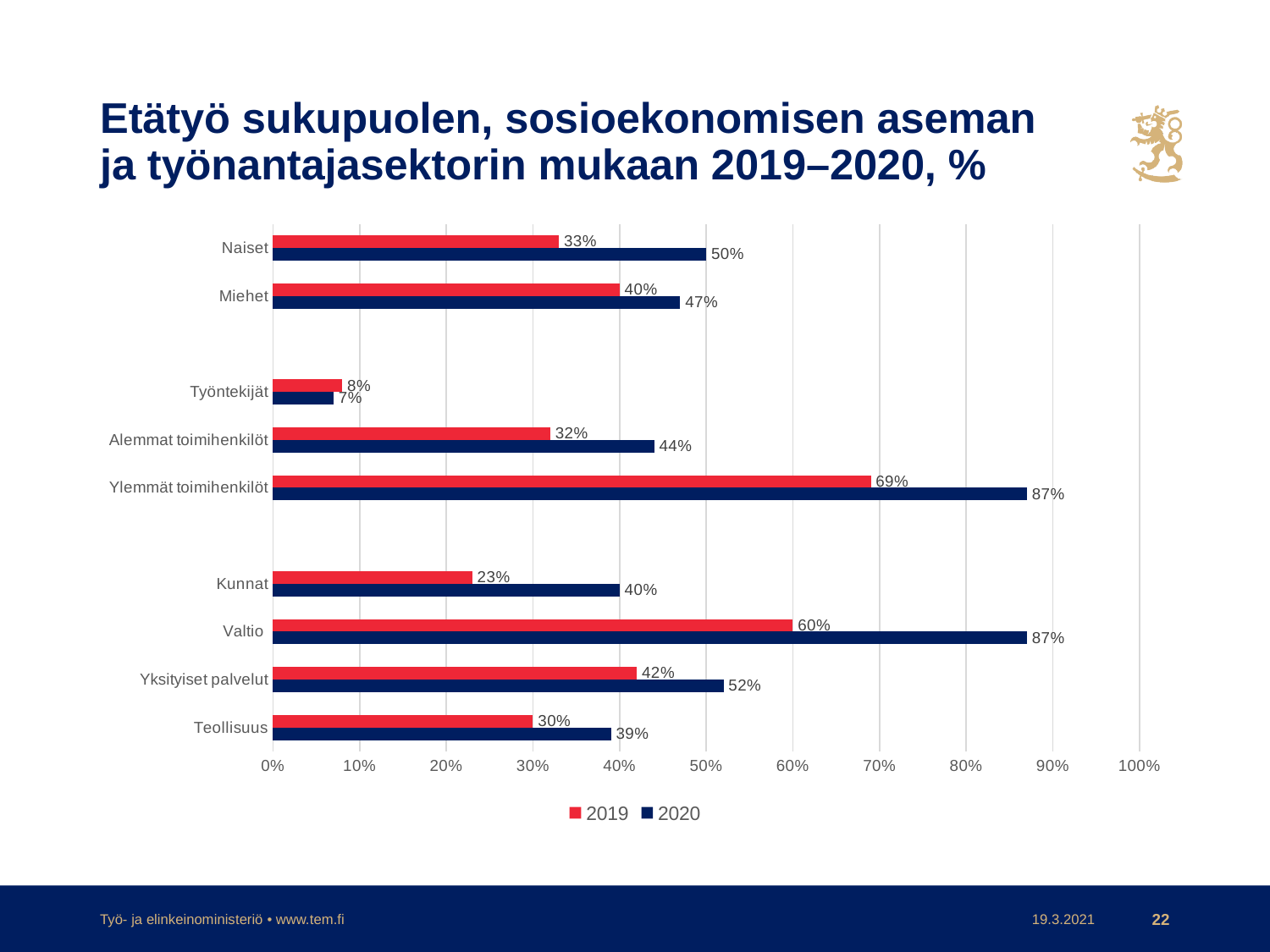

# Etätyö sukupuolen, sosioekonomisen aseman ja työnantajasektorin mukaan 2019–2020, %

### Chart

| Category | 2020 | 2019 |
|---|---|---|
| Teollisuus | 0.39 | 0.3 |
| Yksityiset palvelut | 0.52 | 0.42 |
| Valtio  | 0.87 | 0.6 |
| Kunnat | 0.4 | 0.23 |
|  | None | None |
| Ylemmät toimihenkilöt | 0.87 | 0.69 |
| Alemmat toimihenkilöt | 0.44 | 0.32 |
| Työntekijät | 0.07 | 0.08 |
|  | None | None |
| Miehet | 0.47 | 0.4 |
| Naiset | 0.5 | 0.33 |
Työ- ja elinkeinoministeriö • www.tem.fi
19.3.2021
22